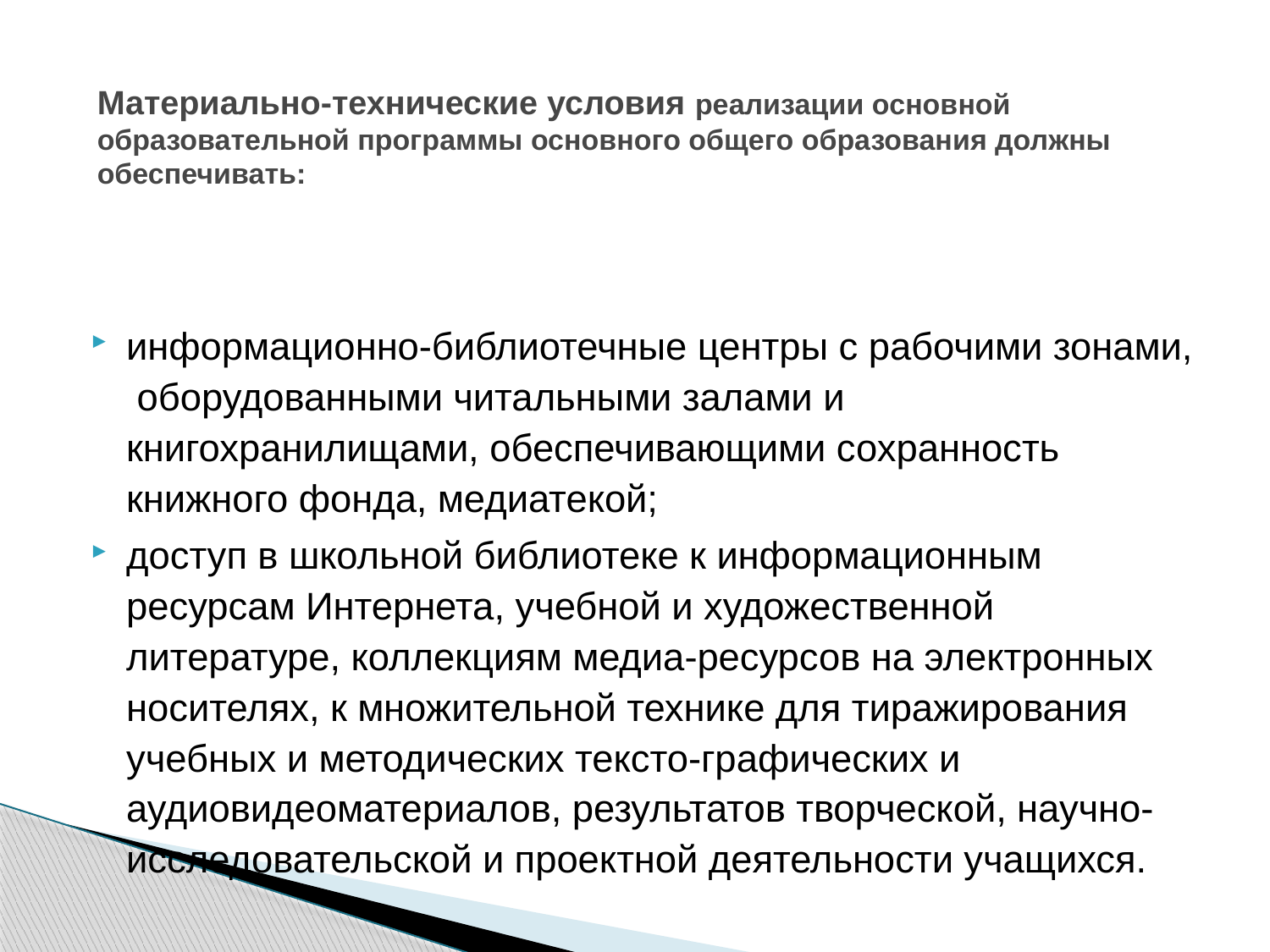

# Материально-технические условия реализации основной образовательной программы основного общего образования должны обеспечивать:

информационно-библиотечные центры с рабочими зонами,  оборудованными читальными залами и книгохранилищами, обеспечивающими сохранность книжного фонда, медиатекой;
доступ в школьной библиотеке к информационным ресурсам Интернета, учебной и художественной литературе, коллекциям медиа-ресурсов на электронных носителях, к множительной технике для тиражирования учебных и методических тексто-графических и аудиовидеоматериалов, результатов творческой, научно-исследовательской и проектной деятельности учащихся.